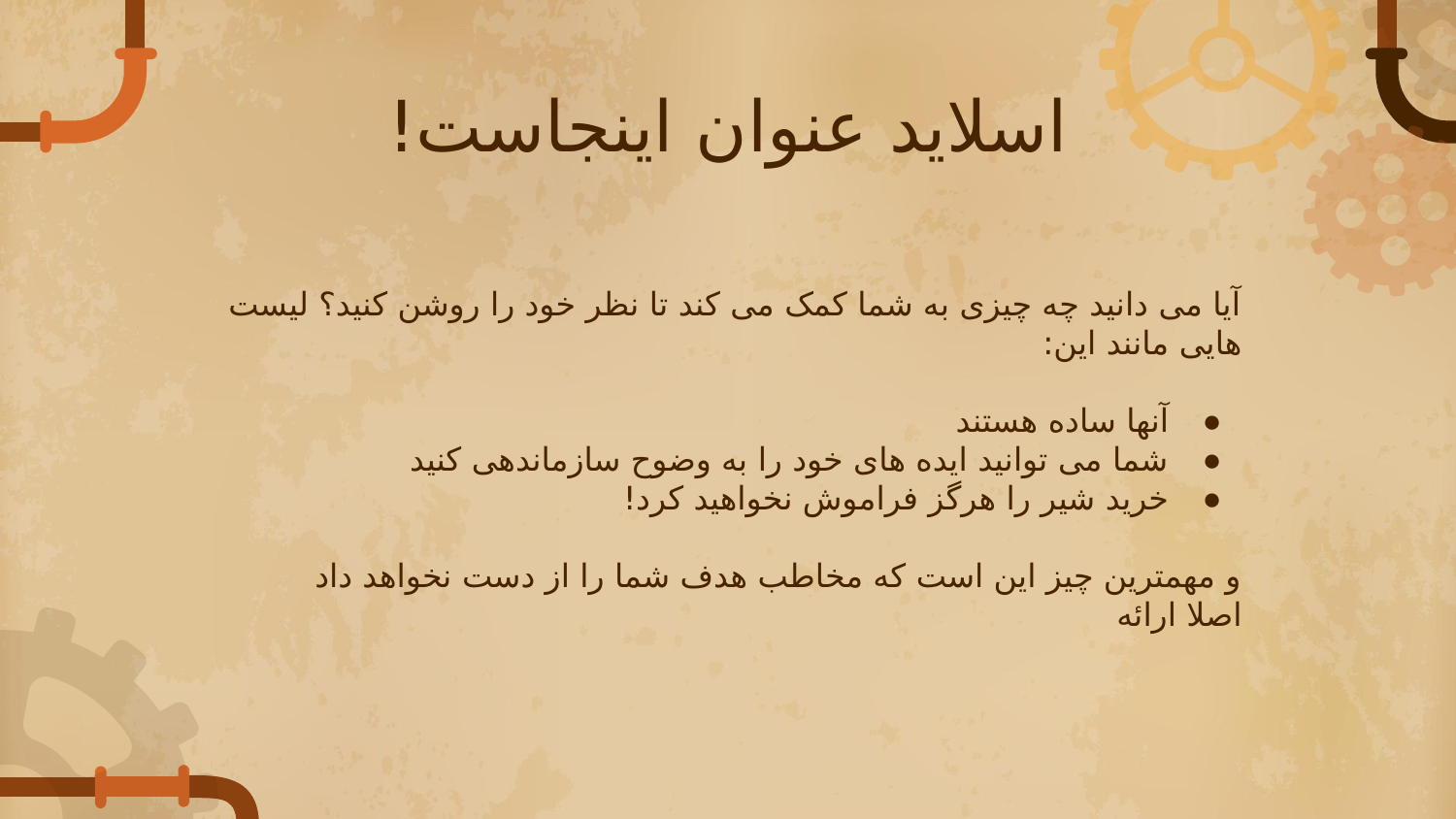

# اسلاید عنوان اینجاست!
آیا می دانید چه چیزی به شما کمک می کند تا نظر خود را روشن کنید؟ لیست هایی مانند این:

آنها ساده هستند
شما می توانید ایده های خود را به وضوح سازماندهی کنید
خرید شیر را هرگز فراموش نخواهید کرد!

و مهمترین چیز این است که مخاطب هدف شما را از دست نخواهد داد
اصلا ارائه